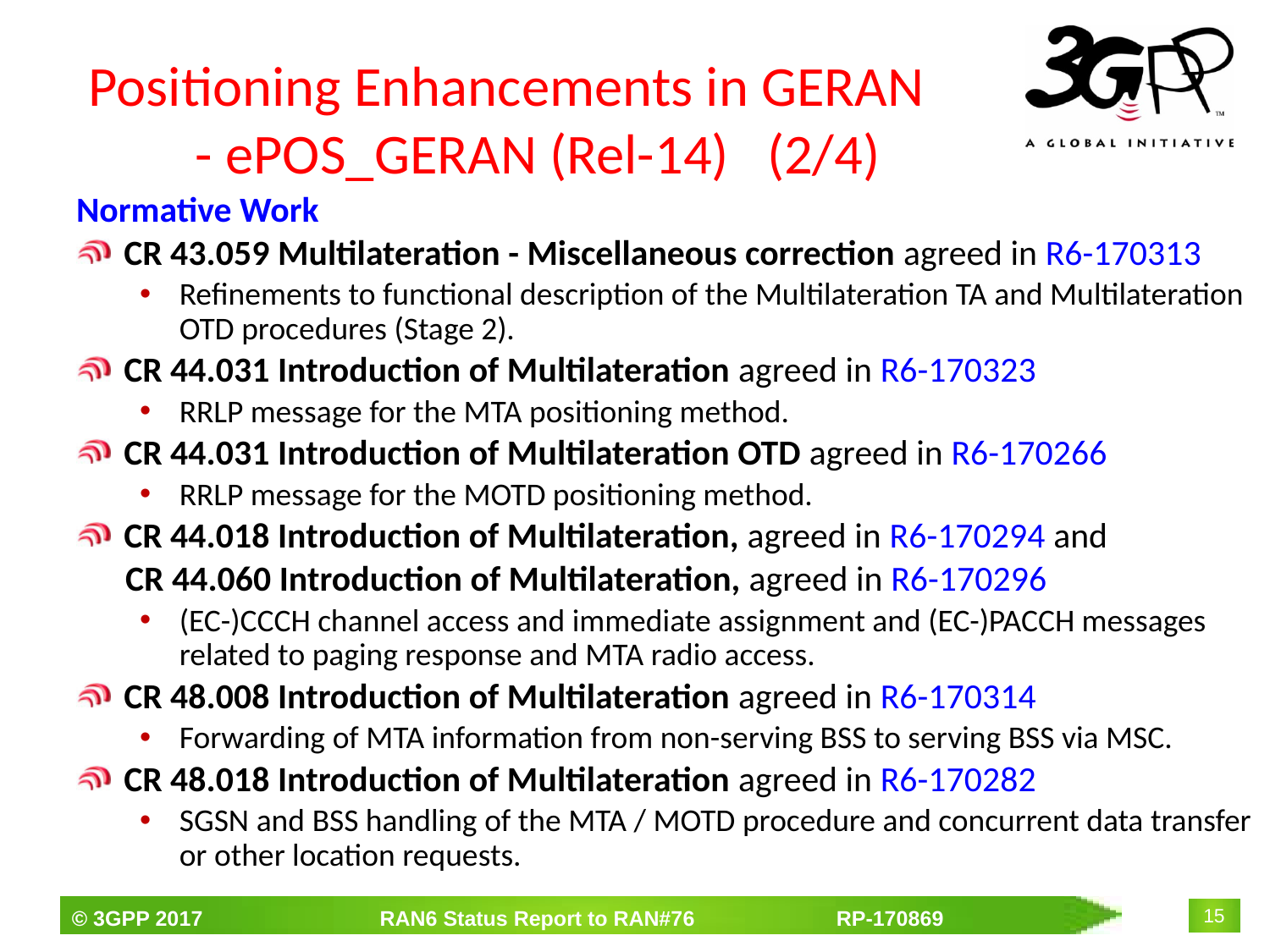

# Positioning Enhancements in GERAN      - ePOS_GERAN (Rel-14)   (2/4)
Normative Work
CR 43.059 Multilateration - Miscellaneous correction agreed in R6-170313
Refinements to functional description of the Multilateration TA and Multilateration OTD procedures (Stage 2).
CR 44.031 Introduction of Multilateration agreed in R6-170323
RRLP message for the MTA positioning method.
CR 44.031 Introduction of Multilateration OTD agreed in R6-170266
RRLP message for the MOTD positioning method.
CR 44.018 Introduction of Multilateration, agreed in R6-170294 and
	CR 44.060 Introduction of Multilateration, agreed in R6-170296
(EC-)CCCH channel access and immediate assignment and (EC-)PACCH messages related to paging response and MTA radio access.
CR 48.008 Introduction of Multilateration agreed in R6-170314
Forwarding of MTA information from non-serving BSS to serving BSS via MSC.
CR 48.018 Introduction of Multilateration agreed in R6-170282
SGSN and BSS handling of the MTA / MOTD procedure and concurrent data transfer or other location requests.